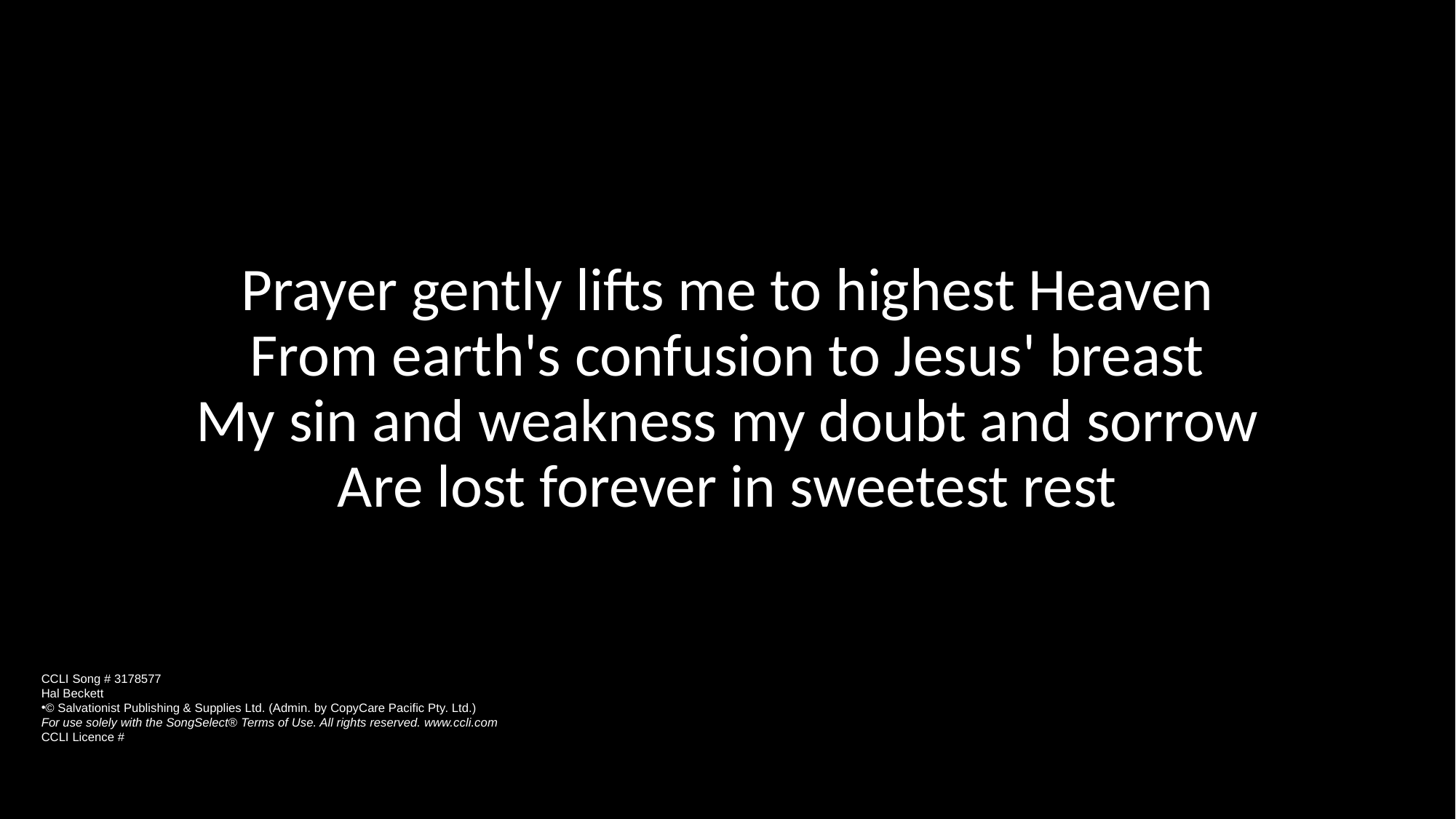

Prayer gently lifts me to highest Heaven
From earth's confusion to Jesus' breast
My sin and weakness my doubt and sorrow
Are lost forever in sweetest rest
CCLI Song # 3178577
Hal Beckett
© Salvationist Publishing & Supplies Ltd. (Admin. by CopyCare Pacific Pty. Ltd.)
For use solely with the SongSelect® Terms of Use. All rights reserved. www.ccli.com
CCLI Licence #